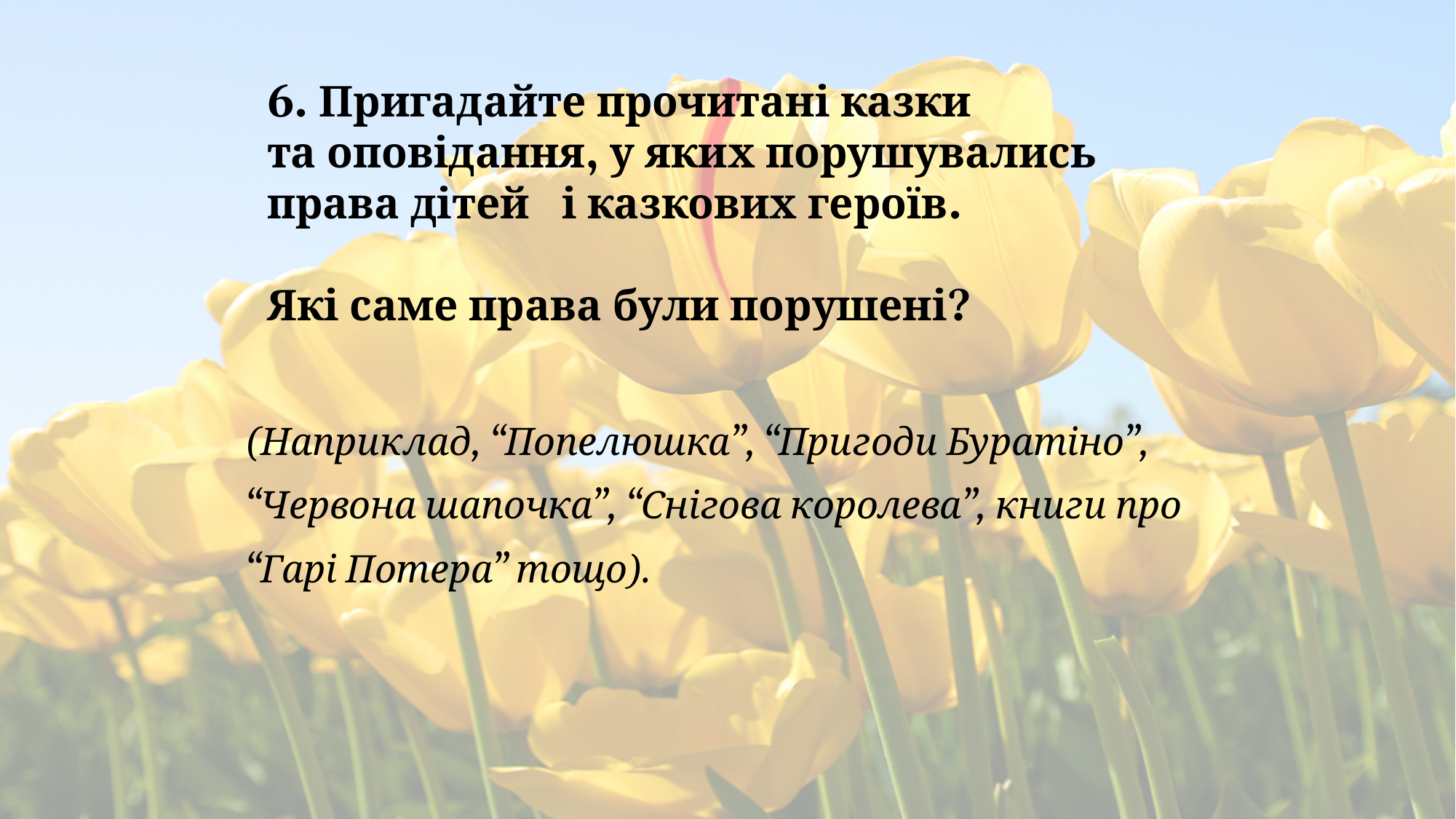

6. Пригадайте прочитані казки
та оповідання, у яких порушувались
права дітей   і казкових героїв.

Які саме права були порушені?
(Наприклад, “Попелюшка”, “Пригоди Буратіно”, “Червона шапочка”, “Снігова королева”, книги про “Гарі Потера” тощо).